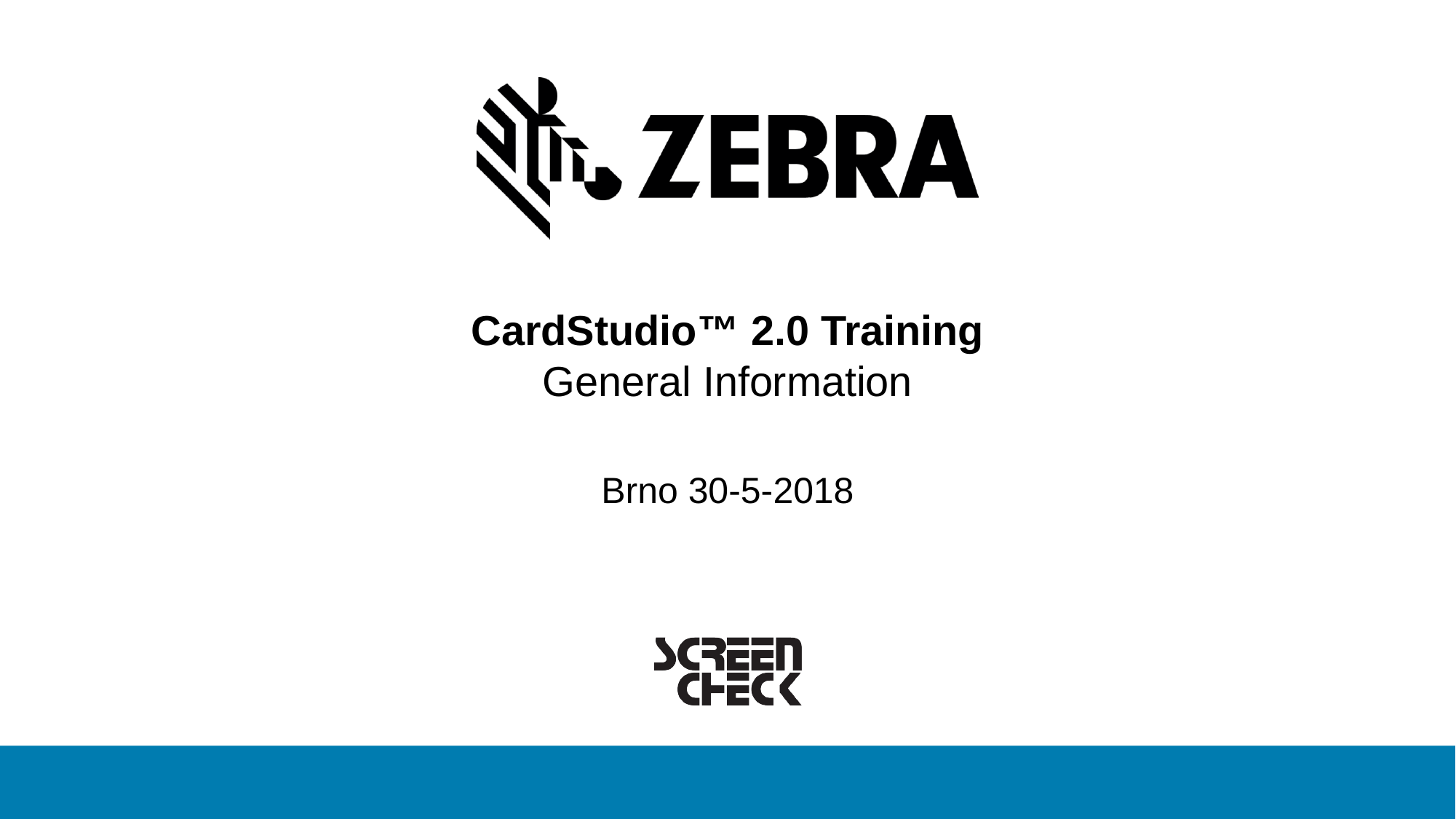

# CardStudio™ 2.0 Training General Information
Brno 30-5-2018